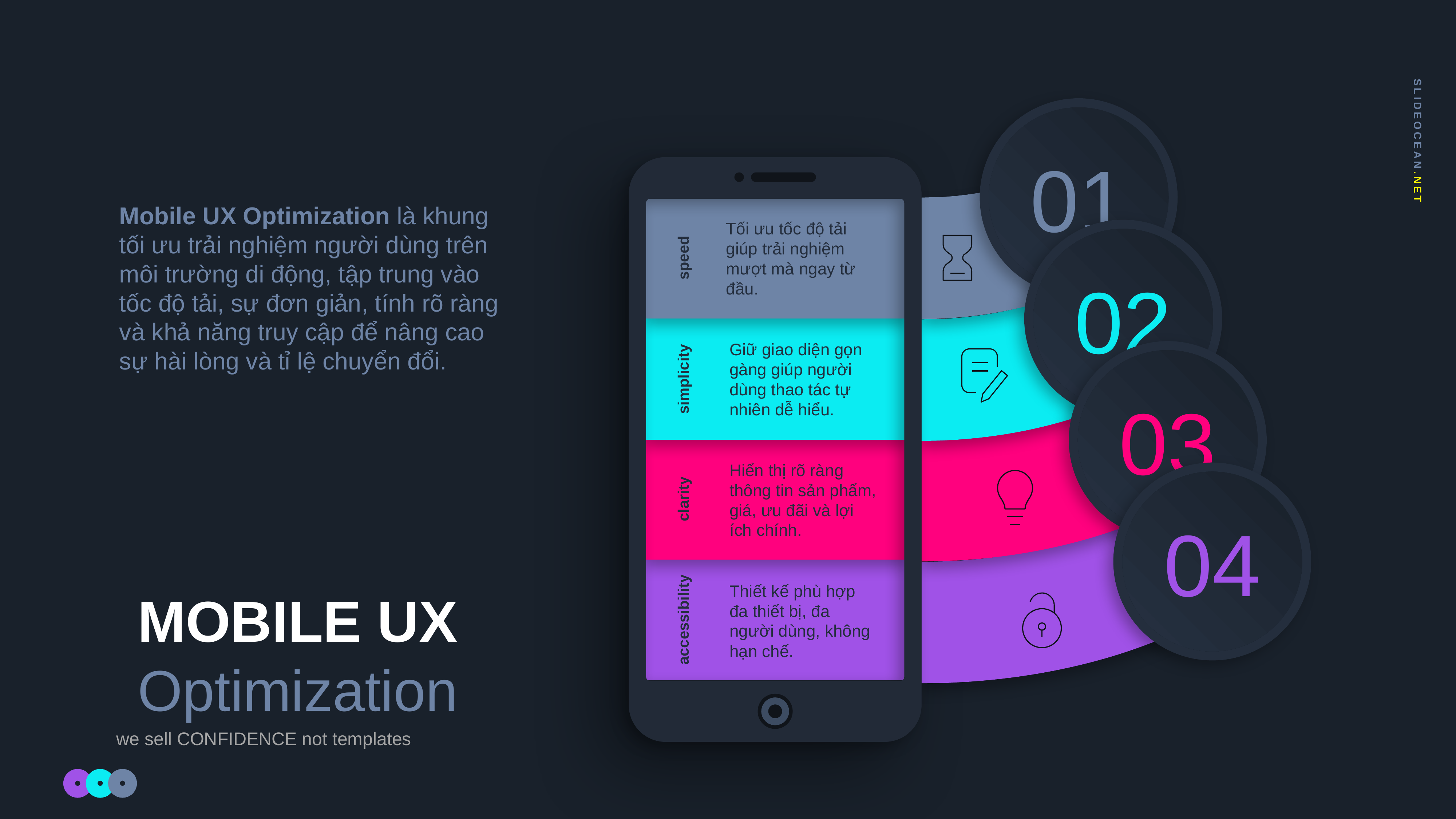

01

Mobile UX Optimization là khung tối ưu trải nghiệm người dùng trên môi trường di động, tập trung vào tốc độ tải, sự đơn giản, tính rõ ràng và khả năng truy cập để nâng cao sự hài lòng và tỉ lệ chuyển đổi.

Tối ưu tốc độ tải giúp trải nghiệm mượt mà ngay từ đầu.

02

speed

Giữ giao diện gọn gàng giúp người dùng thao tác tự nhiên dễ hiểu.

03

simplicity

Hiển thị rõ ràng thông tin sản phẩm, giá, ưu đãi và lợi ích chính.

04

clarity

Thiết kế phù hợp đa thiết bị, đa người dùng, không hạn chế.
MOBILE UX
Optimization

accessibility
we sell CONFIDENCE not templates